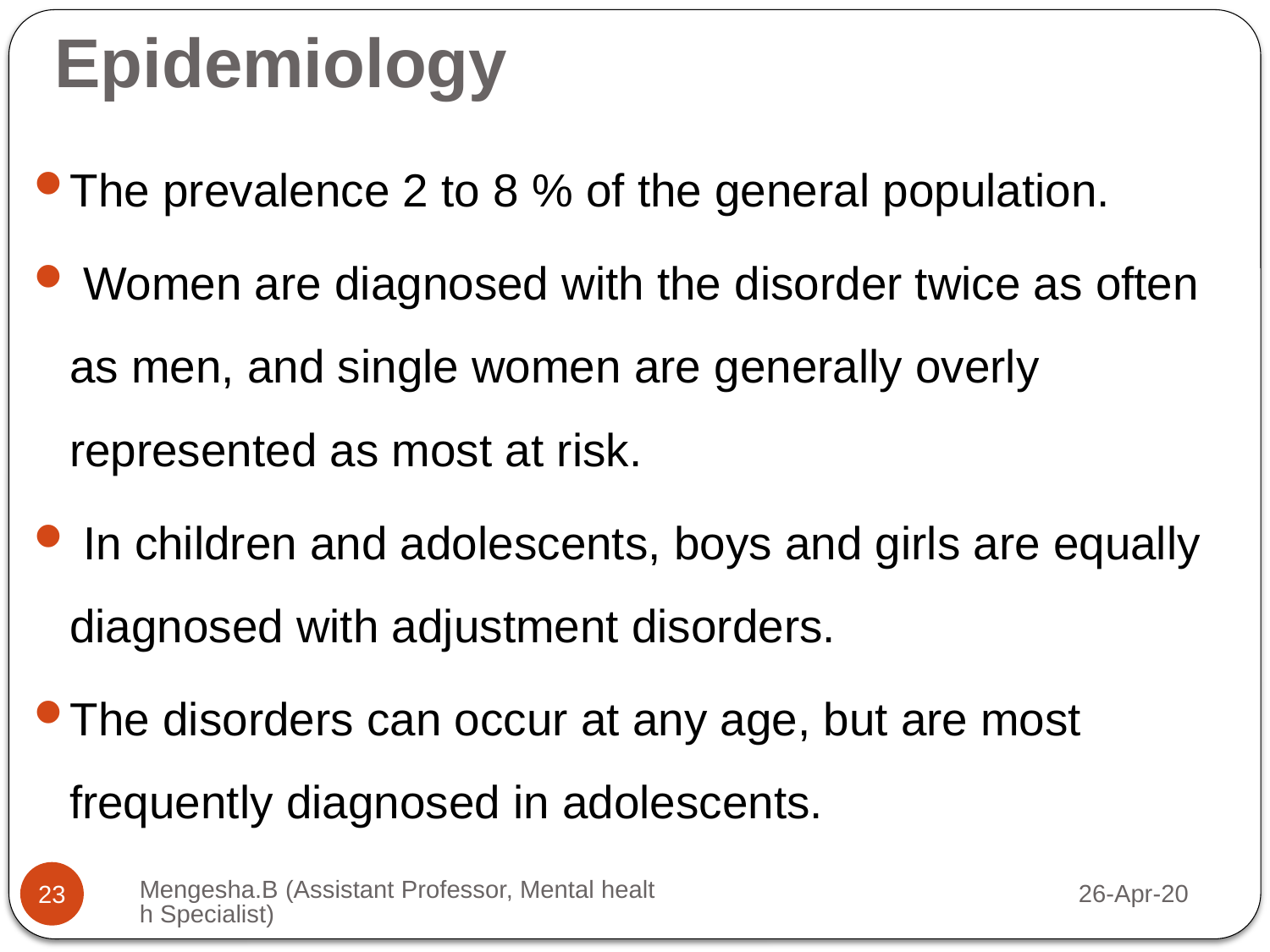

# Epidemiology
The prevalence 2 to 8 % of the general population.
 Women are diagnosed with the disorder twice as often as men, and single women are generally overly represented as most at risk.
 In children and adolescents, boys and girls are equally diagnosed with adjustment disorders.
The disorders can occur at any age, but are most frequently diagnosed in adolescents.
Mengesha.B (Assistant Professor, Mental health Specialist)
26-Apr-20
23